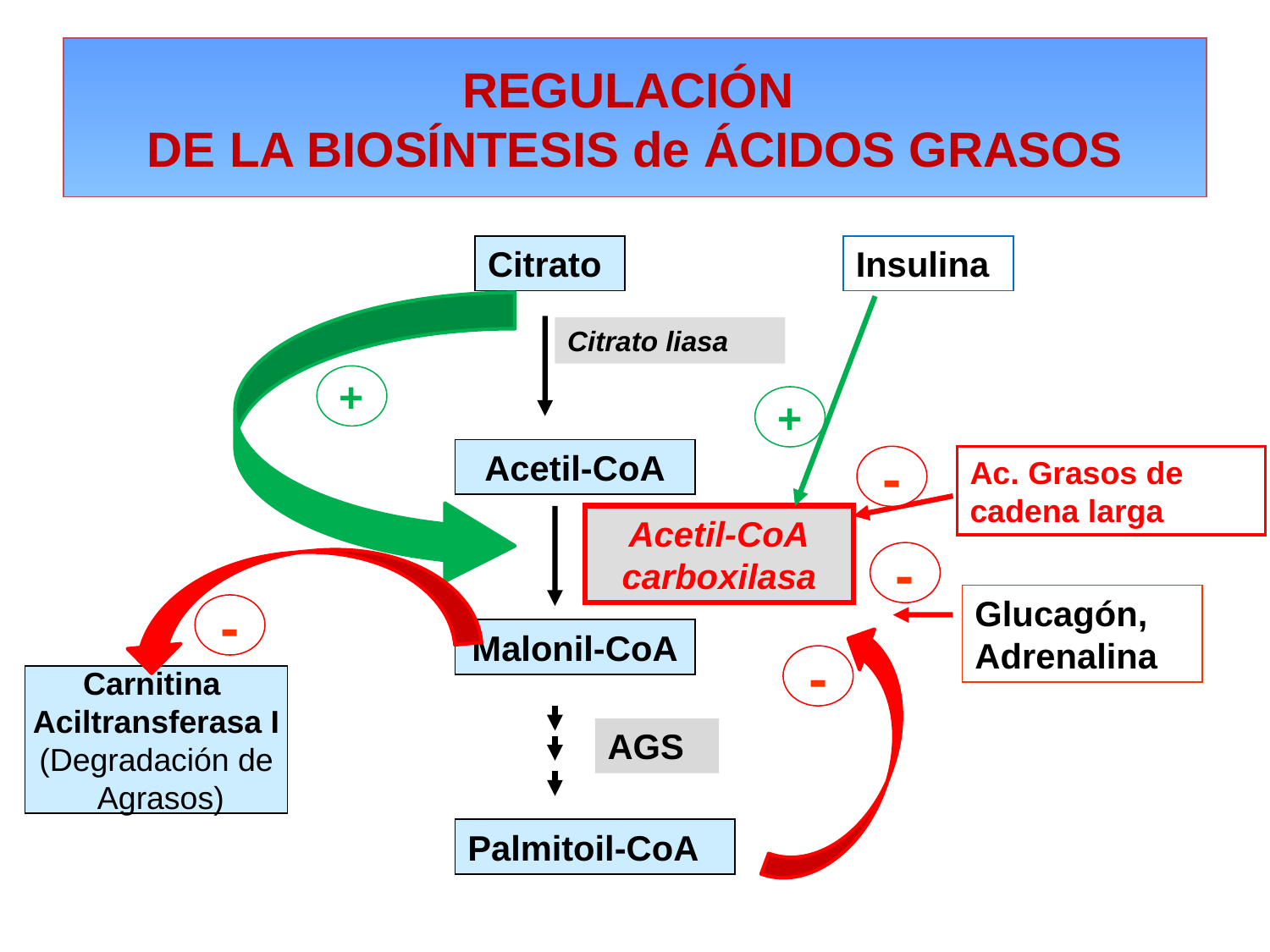

REGULACIÓN
DE LA BIOSÍNTESIS de ÁCIDOS GRASOS
Citrato
Insulina

Citrato liasa

+
+

Acetil-CoA
-
Ac. Grasos de cadena larga

Acetil-CoA
 carboxilasa

-
Glucagón, Adrenalina
-

Malonil-CoA
-
Carnitina
Aciltransferasa I
(Degradación de
 Agrasos)

AGS

Palmitoil-CoA